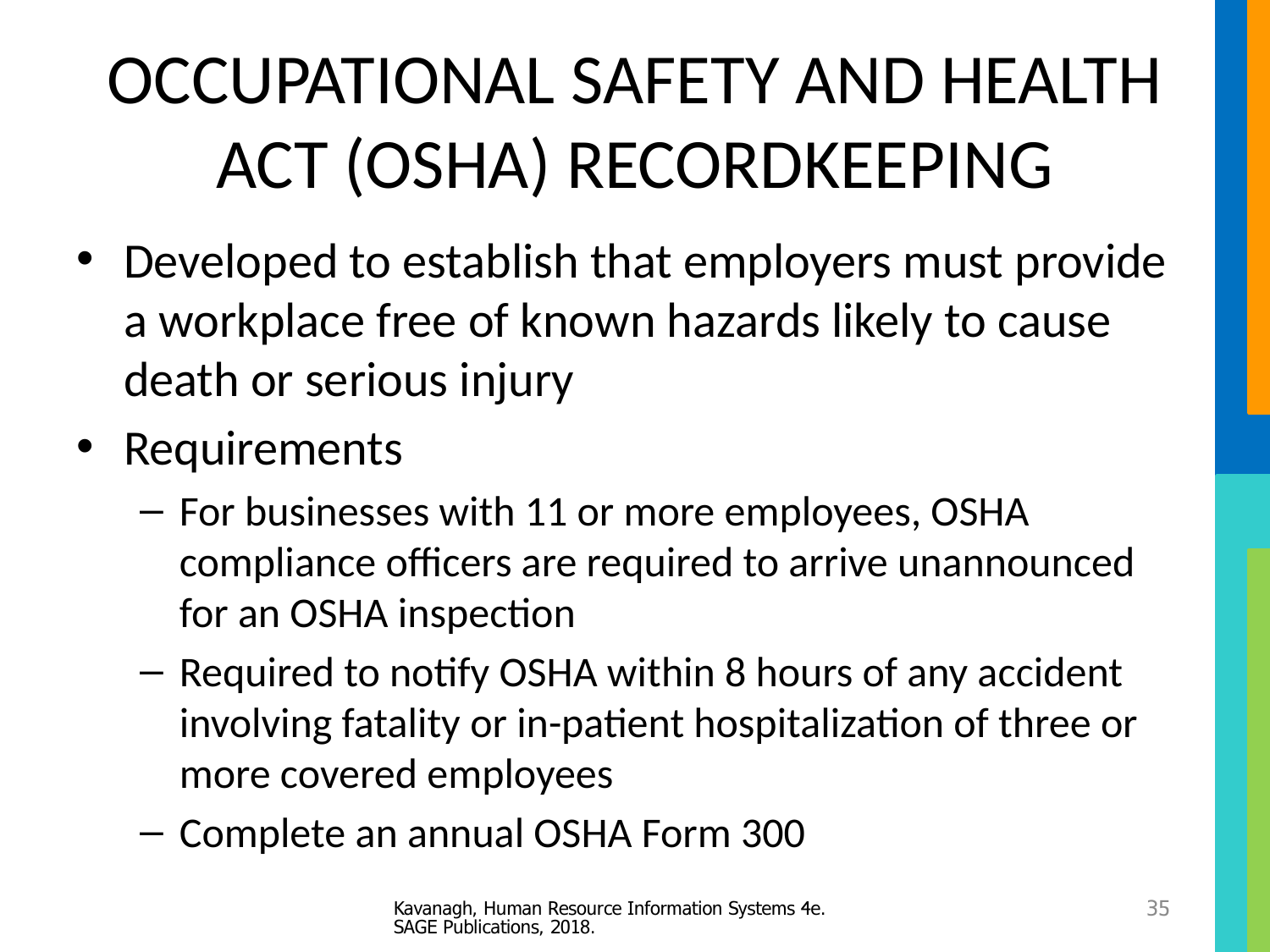

# OCCUPATIONAL SAFETY AND HEALTH ACT (OSHA) RECORDKEEPING
Developed to establish that employers must provide a workplace free of known hazards likely to cause death or serious injury
Requirements
For businesses with 11 or more employees, OSHA compliance officers are required to arrive unannounced for an OSHA inspection
Required to notify OSHA within 8 hours of any accident involving fatality or in-patient hospitalization of three or more covered employees
Complete an annual OSHA Form 300

Kavanagh, Human Resource Information Systems 4e. SAGE Publications, 2018.
35